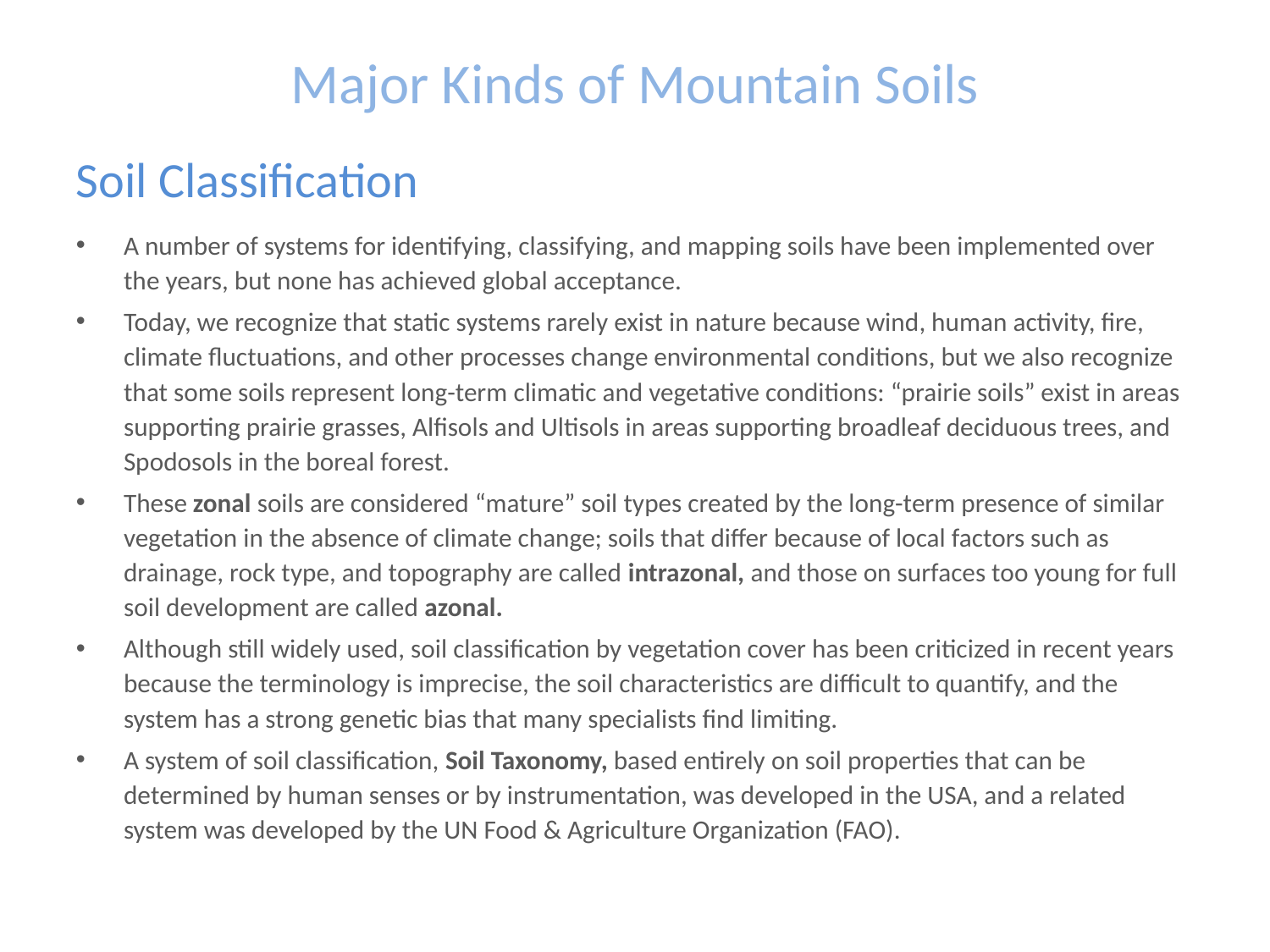

# Major Kinds of Mountain Soils
Soil Classification
A number of systems for identifying, classifying, and mapping soils have been implemented over the years, but none has achieved global acceptance.
Today, we recognize that static systems rarely exist in nature because wind, human activity, fire, climate fluctuations, and other processes change environmental conditions, but we also recognize that some soils represent long-term climatic and vegetative conditions: “prairie soils” exist in areas supporting prairie grasses, Alfisols and Ultisols in areas supporting broadleaf deciduous trees, and Spodosols in the boreal forest.
These zonal soils are considered “mature” soil types created by the long-term presence of similar vegetation in the absence of climate change; soils that differ because of local factors such as drainage, rock type, and topography are called intrazonal, and those on surfaces too young for full soil development are called azonal.
Although still widely used, soil classification by vegetation cover has been criticized in recent years because the terminology is imprecise, the soil characteristics are difficult to quantify, and the system has a strong genetic bias that many specialists find limiting.
A system of soil classification, Soil Taxonomy, based entirely on soil properties that can be determined by human senses or by instrumentation, was developed in the USA, and a related system was developed by the UN Food & Agriculture Organization (FAO).